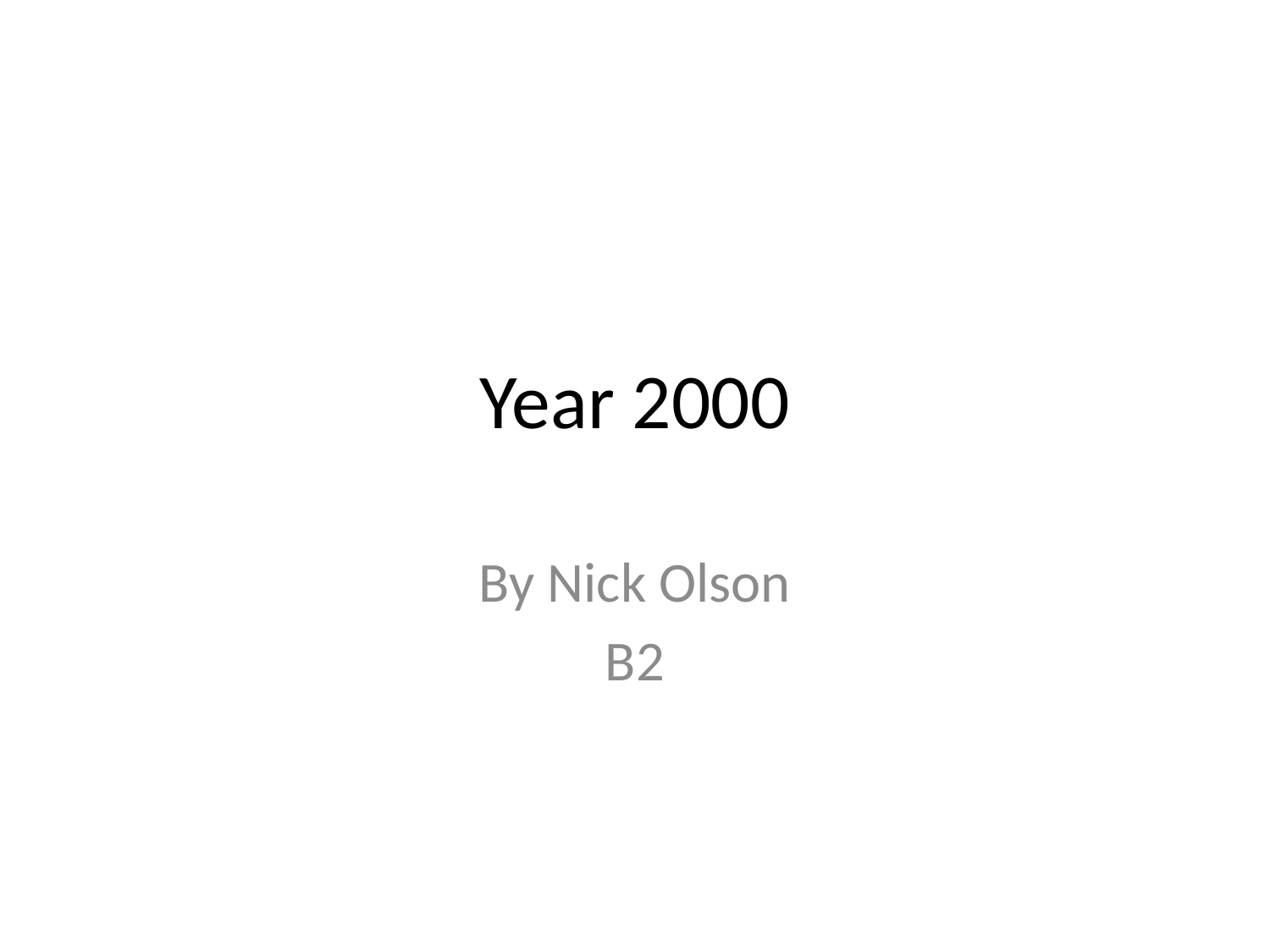

# Year 2000
By Nick Olson
B2